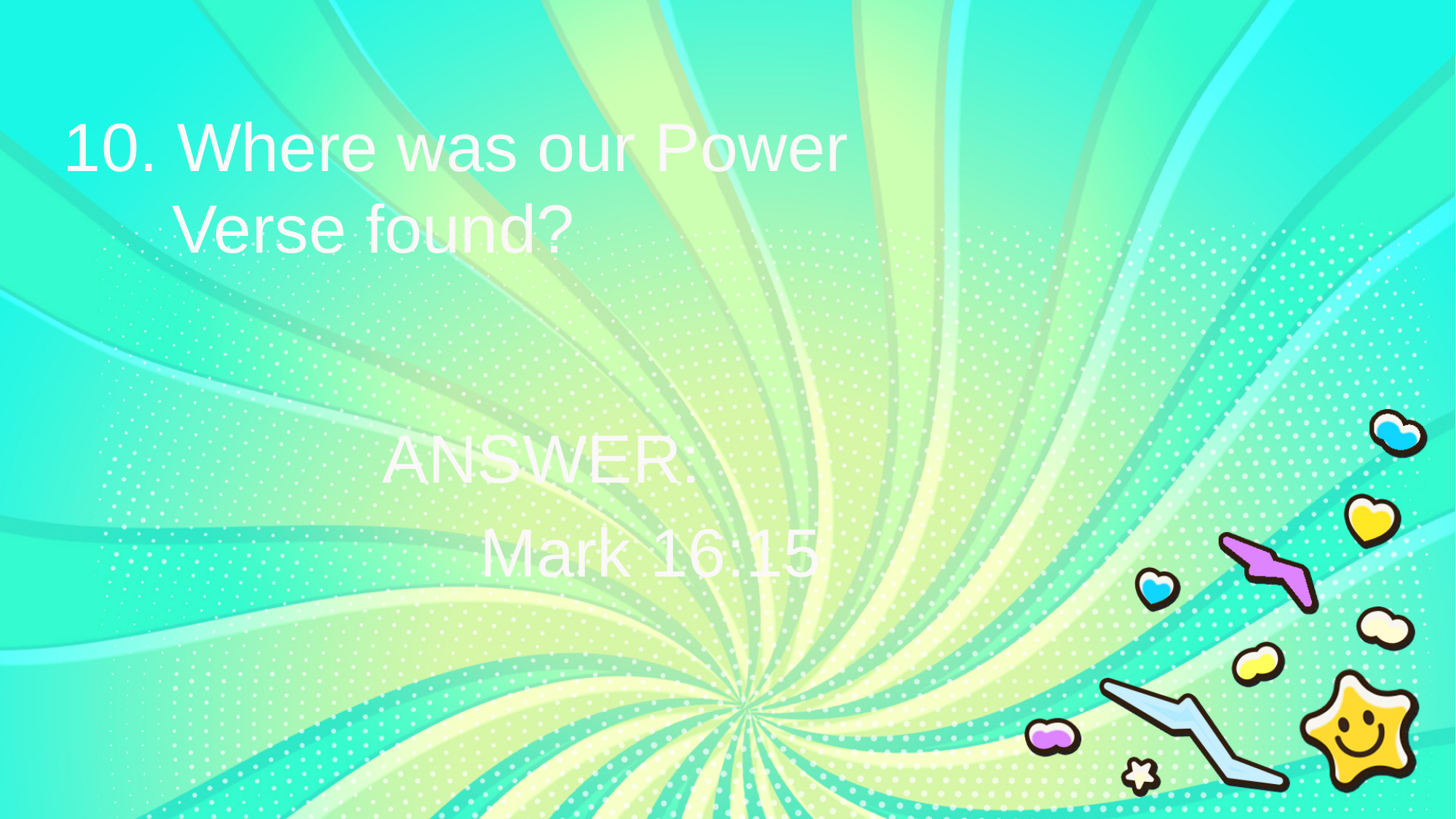

10. Where was our Power
	Verse found?
ANSWER:
Mark 16:15